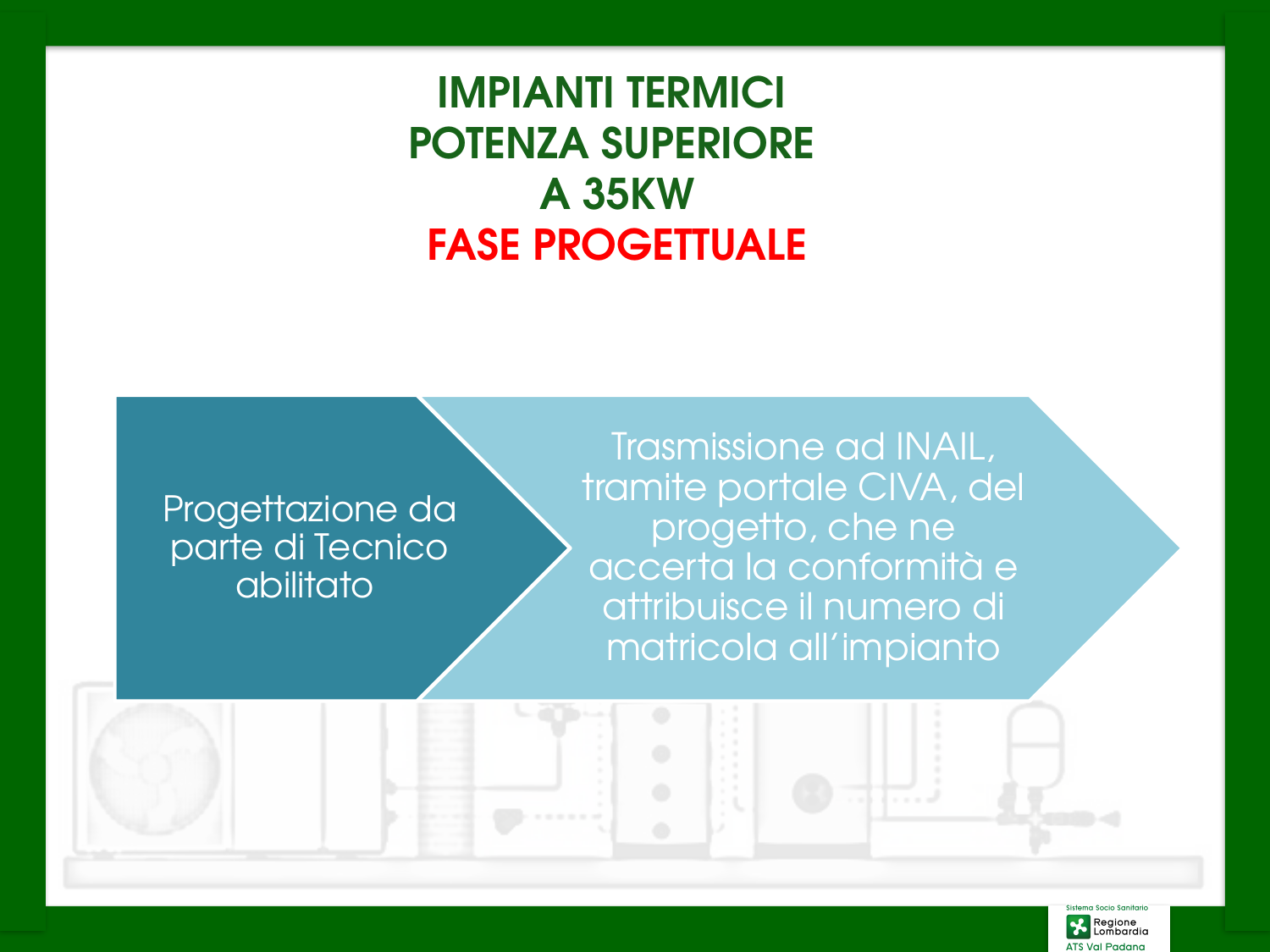

IMPIANTI TERMICI
POTENZA SUPERIORE
A 35KW
FASE PROGETTUALE
Progettazione da parte di Tecnico abilitato
Trasmissione ad INAIL, tramite portale CIVA, del progetto, che ne accerta la conformità e attribuisce il numero di matricola all’impianto